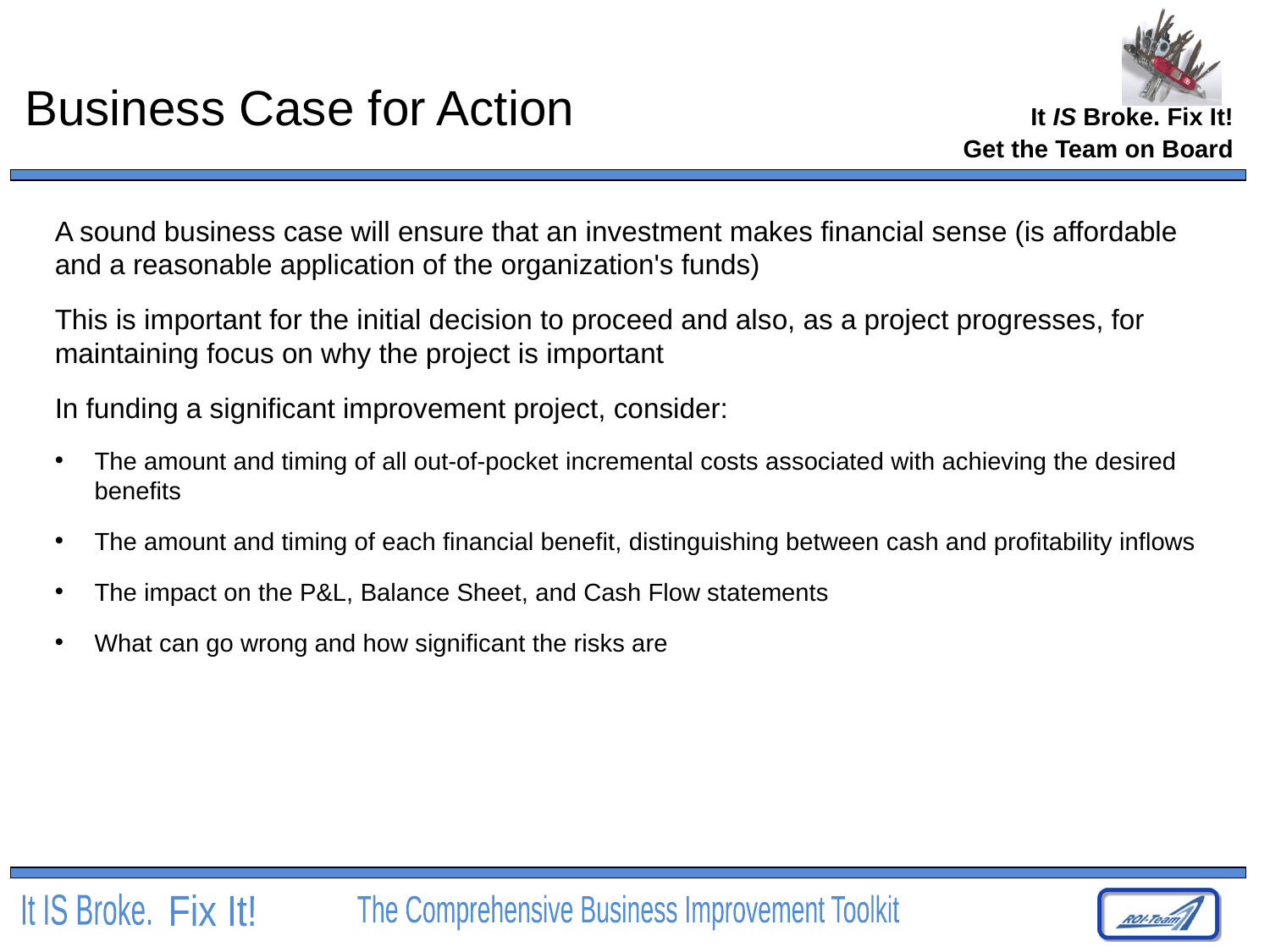

# Business Case for Action
Get the Team on Board
A sound business case will ensure that an investment makes financial sense (is affordable and a reasonable application of the organization's funds)
This is important for the initial decision to proceed and also, as a project progresses, for maintaining focus on why the project is important
In funding a significant improvement project, consider:
The amount and timing of all out-of-pocket incremental costs associated with achieving the desired benefits
The amount and timing of each financial benefit, distinguishing between cash and profitability inflows
The impact on the P&L, Balance Sheet, and Cash Flow statements
What can go wrong and how significant the risks are